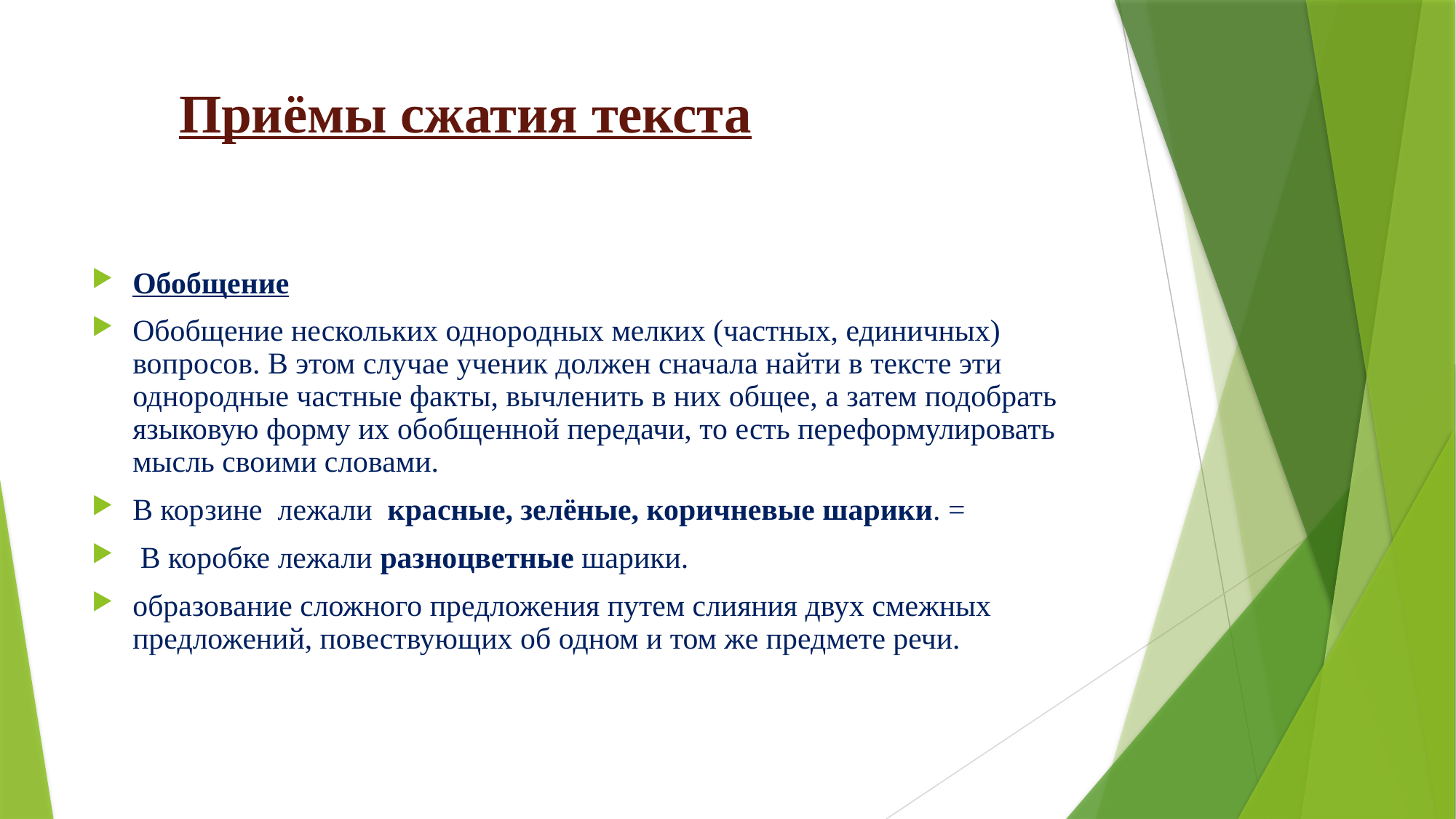

# Приёмы сжатия текста
Обобщение
Обобщение нескольких однородных мелких (частных, единичных) вопросов. В этом случае ученик должен сначала найти в тексте эти однородные частные факты, вычленить в них общее, а затем подобрать языковую форму их обобщенной передачи, то есть переформулировать мысль своими словами.
В корзине  лежали  красные, зелёные, коричневые шарики. =
 В коробке лежали разноцветные шарики.
образование сложного предложения путем слияния двух смежных предложений, повествующих об одном и том же предмете речи.